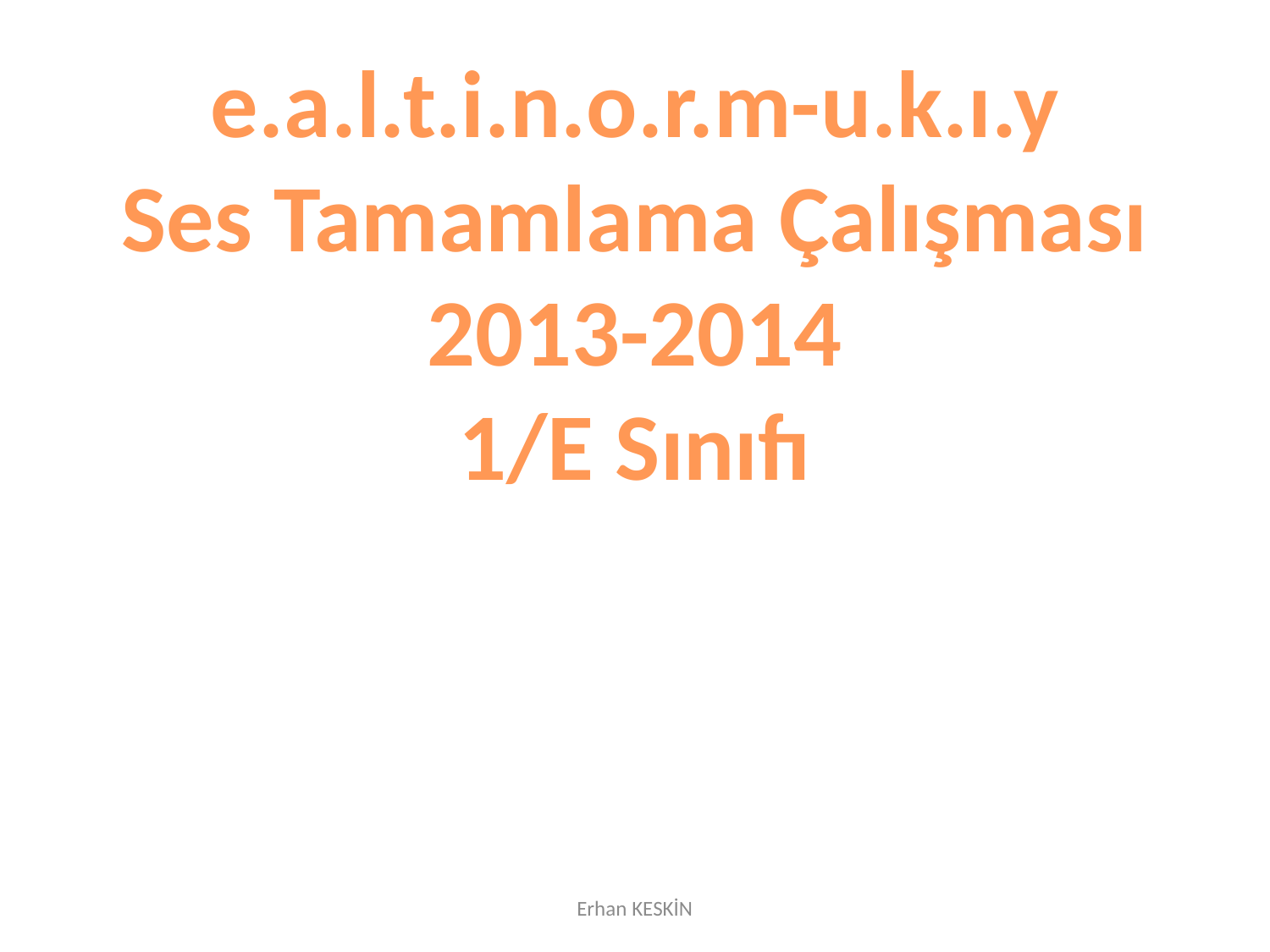

e.a.l.t.i.n.o.r.m-u.k.ı.y
Ses Tamamlama Çalışması
2013-2014
1/E Sınıfı
Erhan KESKİN